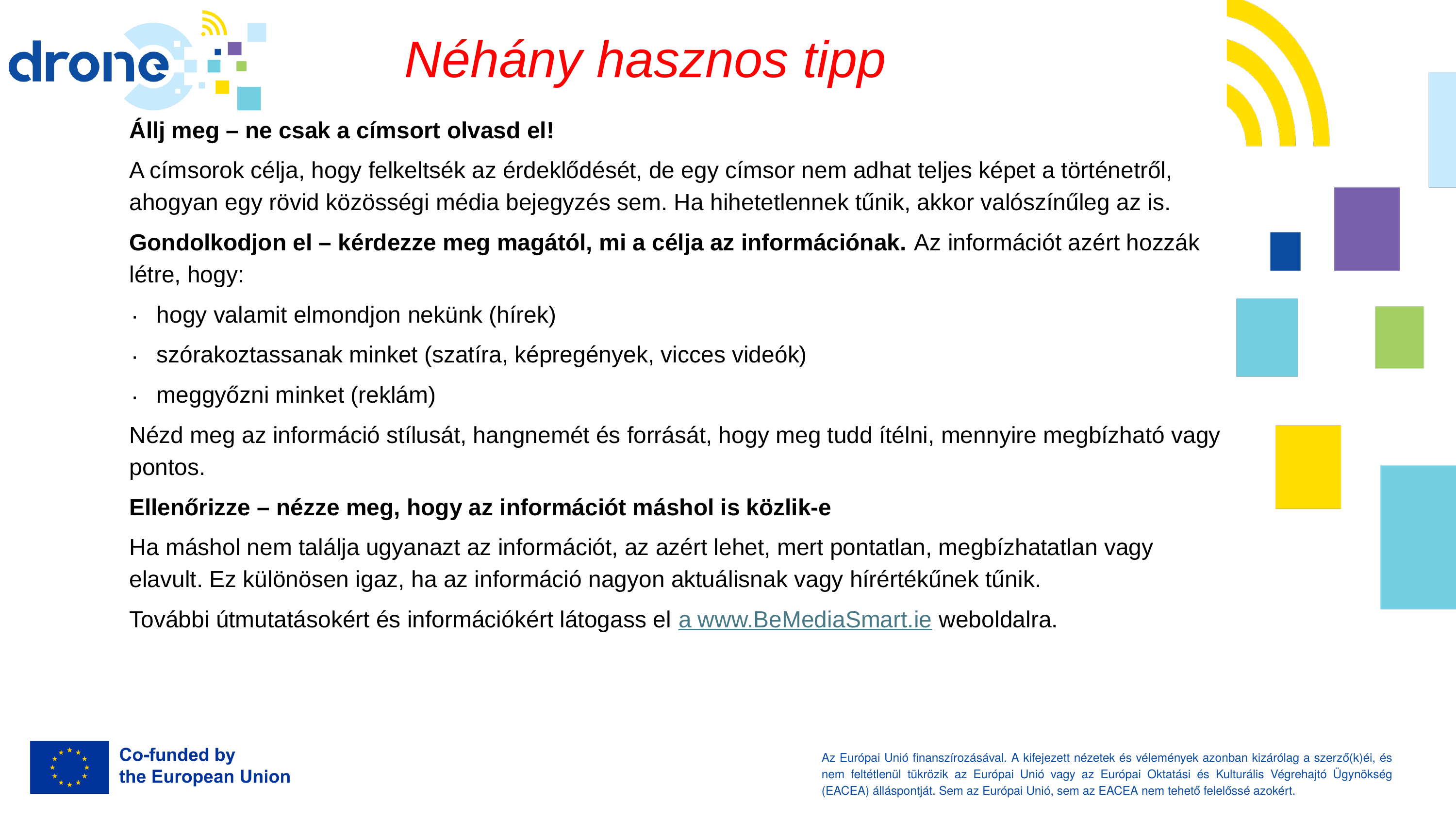

Néhány hasznos tipp
Állj meg – ne csak a címsort olvasd el!
A címsorok célja, hogy felkeltsék az érdeklődését, de egy címsor nem adhat teljes képet a történetről, ahogyan egy rövid közösségi média bejegyzés sem. Ha hihetetlennek tűnik, akkor valószínűleg az is.
Gondolkodjon el – kérdezze meg magától, mi a célja az információnak. Az információt azért hozzák létre, hogy:
hogy valamit elmondjon nekünk (hírek)
szórakoztassanak minket (szatíra, képregények, vicces videók)
meggyőzni minket (reklám)
Nézd meg az információ stílusát, hangnemét és forrását, hogy meg tudd ítélni, mennyire megbízható vagy pontos.
Ellenőrizze – nézze meg, hogy az információt máshol is közlik-e
Ha máshol nem találja ugyanazt az információt, az azért lehet, mert pontatlan, megbízhatatlan vagy elavult. Ez különösen igaz, ha az információ nagyon aktuálisnak vagy hírértékűnek tűnik.
További útmutatásokért és információkért látogass el a www.BeMediaSmart.ie weboldalra.
.
02.
01.
03.
04.

Az Európai Unió finanszírozásával. A kifejezett nézetek és vélemények azonban kizárólag a szerző(k)éi, és nem feltétlenül tükrözik az Európai Unió vagy az Európai Oktatási és Kulturális Végrehajtó Ügynökség (EACEA) álláspontját. Sem az Európai Unió, sem az EACEA nem tehető felelőssé azokért.